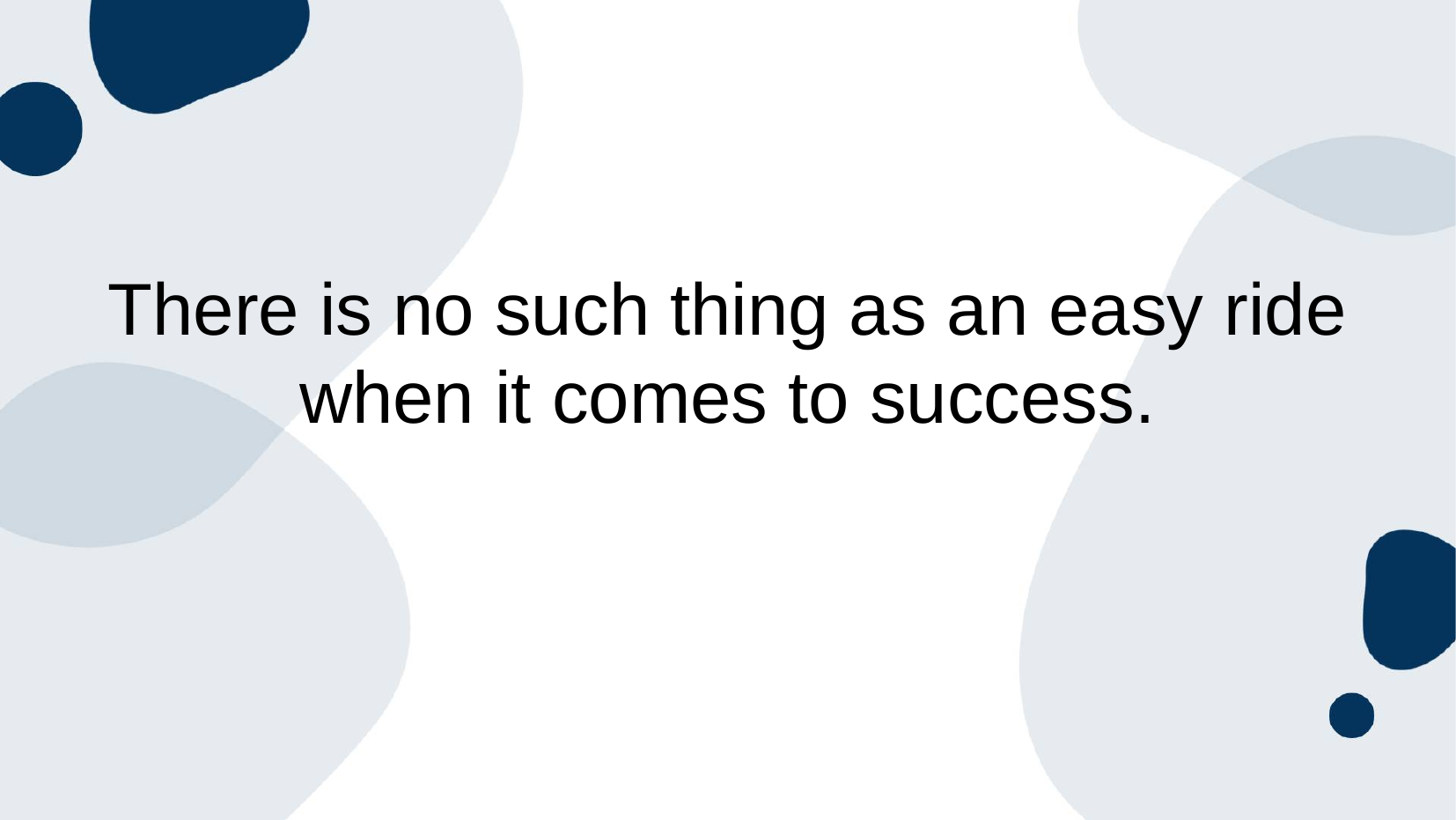

# There is no such thing as an easy ride when it comes to success.